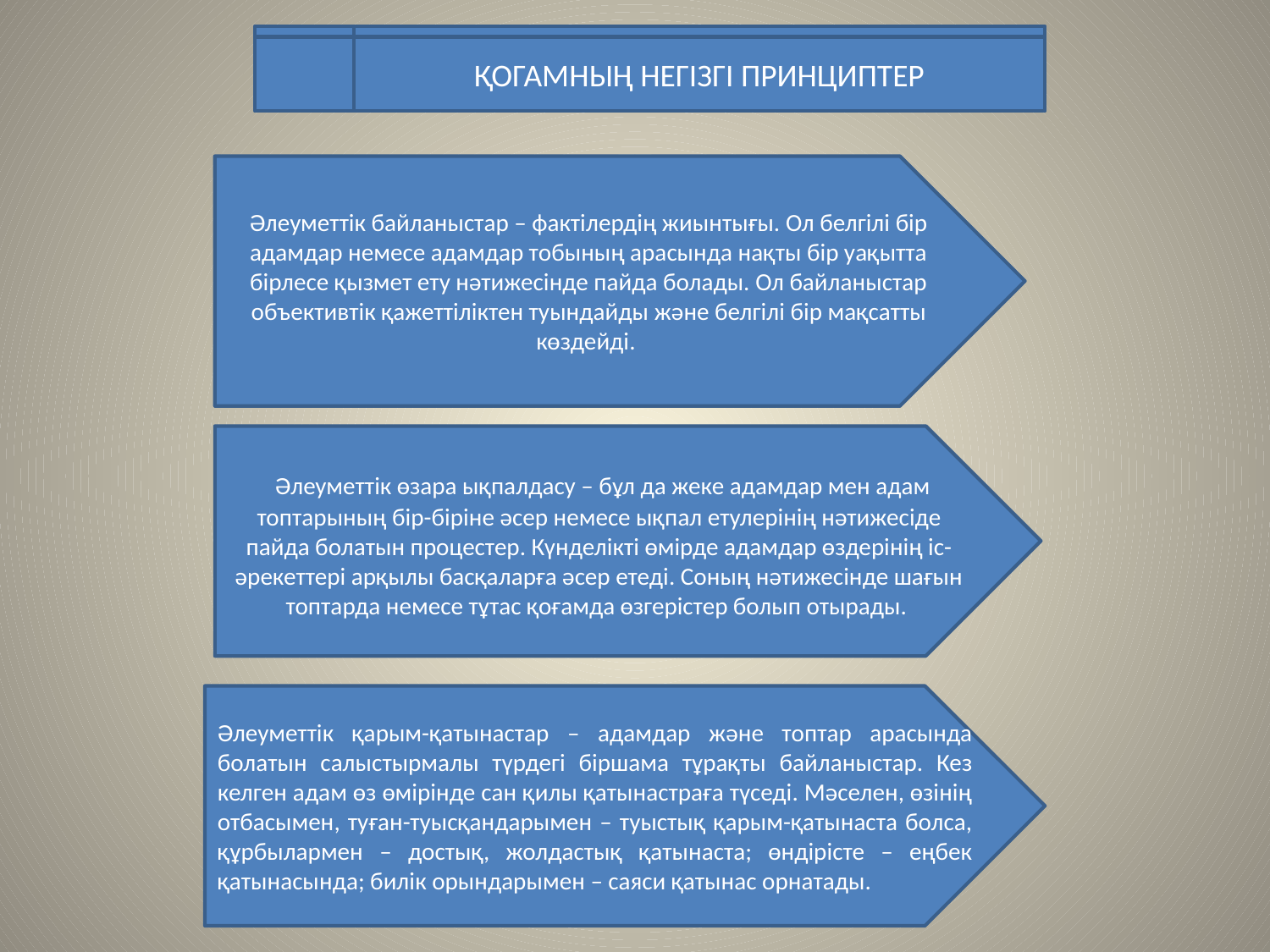

ҚОГАМНЫҢ НЕГІЗГІ ПРИНЦИПТЕР

Әлеуметтік байланыстар – фактілердің жиынтығы. Ол белгілі бір адамдар немесе адамдар тобының арасында нақты бір уақытта бірлесе қызмет ету нәтижесінде пайда болады. Ол байланыстар объективтік қажеттіліктен туындайды және белгілі бір мақсатты көздейді.
 Әлеуметтік өзара ықпалдасу – бұл да жеке адамдар мен адам топтарының бір-біріне әсер немесе ықпал етулерінің нәтижесіде пайда болатын процестер. Күнделікті өмірде адамдар өздерінің іс-әрекеттері арқылы басқаларға әсер етеді. Соның нәтижесінде шағын топтарда немесе тұтас қоғамда өзгерістер болып отырады.
Әлеуметтік қарым-қатынастар – адамдар және топтар арасында болатын салыстырмалы түрдегі біршама тұрақты байланыстар. Кез келген адам өз өмірінде сан қилы қатынастраға түседі. Мәселен, өзінің отбасымен, туған-туысқандарымен – туыстық қарым-қатынаста болса, құрбылармен – достық, жолдастық қатынаста; өндірісте – еңбек қатынасында; билік орындарымен – саяси қатынас орнатады.